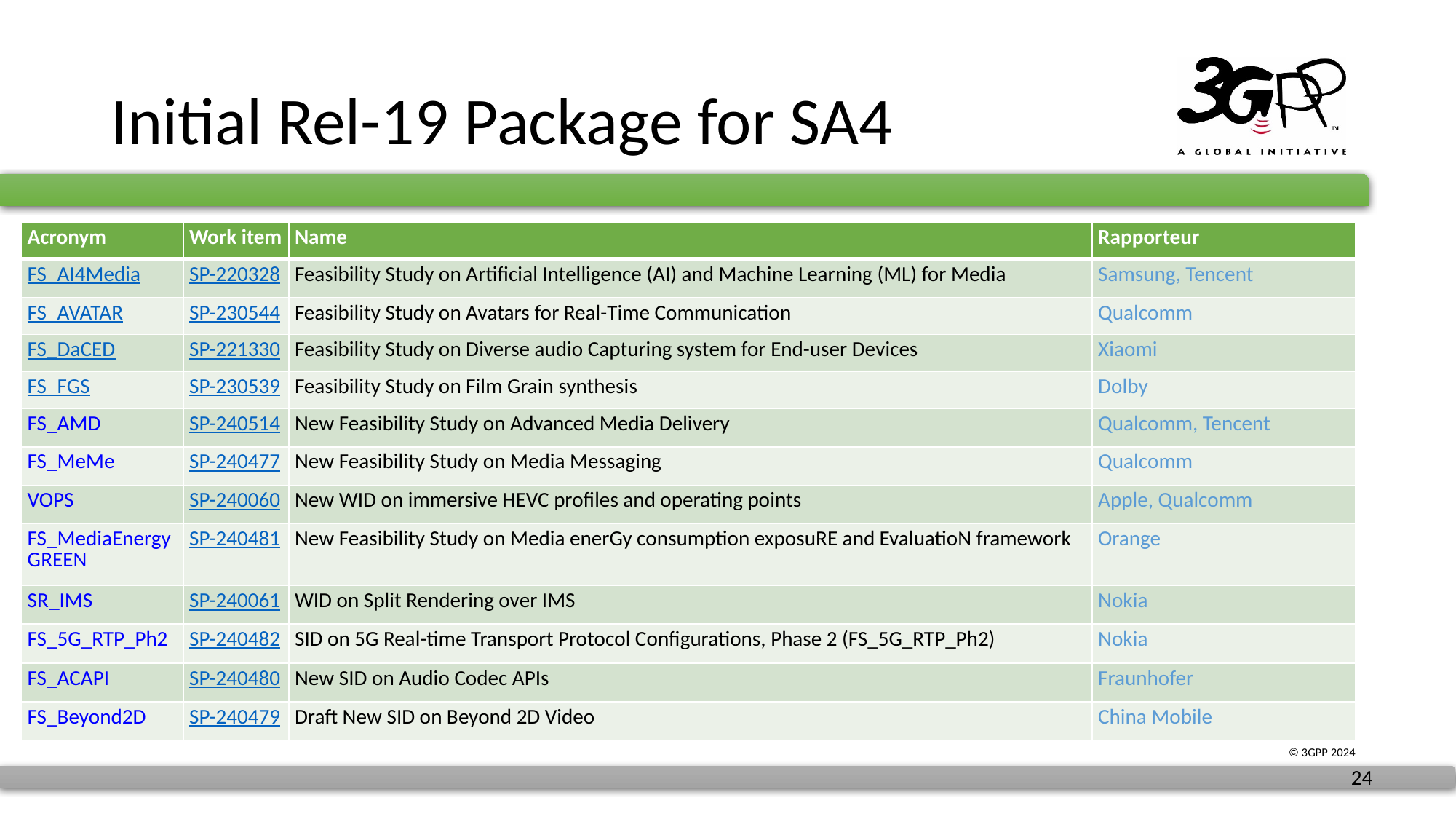

# Initial Rel-19 Package for SA4
| Acronym | Work item | Name | Rapporteur |
| --- | --- | --- | --- |
| FS\_AI4Media | SP-220328 | Feasibility Study on Artificial Intelligence (AI) and Machine Learning (ML) for Media | Samsung, Tencent |
| FS\_AVATAR | SP-230544 | Feasibility Study on Avatars for Real-Time Communication | Qualcomm |
| FS\_DaCED | SP-221330 | Feasibility Study on Diverse audio Capturing system for End-user Devices | Xiaomi |
| FS\_FGS | SP-230539 | Feasibility Study on Film Grain synthesis | Dolby |
| FS\_AMD | SP-240514 | New Feasibility Study on Advanced Media Delivery | Qualcomm, Tencent |
| FS\_MeMe | SP-240477 | New Feasibility Study on Media Messaging | Qualcomm |
| VOPS | SP-240060 | New WID on immersive HEVC profiles and operating points | Apple, Qualcomm |
| FS\_MediaEnergyGREEN | SP-240481 | New Feasibility Study on Media enerGy consumption exposuRE and EvaluatioN framework | Orange |
| SR\_IMS | SP-240061 | WID on Split Rendering over IMS | Nokia |
| FS\_5G\_RTP\_Ph2 | SP-240482 | SID on 5G Real-time Transport Protocol Configurations, Phase 2 (FS\_5G\_RTP\_Ph2) | Nokia |
| FS\_ACAPI | SP-240480 | New SID on Audio Codec APIs | Fraunhofer |
| FS\_Beyond2D | SP-240479 | Draft New SID on Beyond 2D Video | China Mobile |